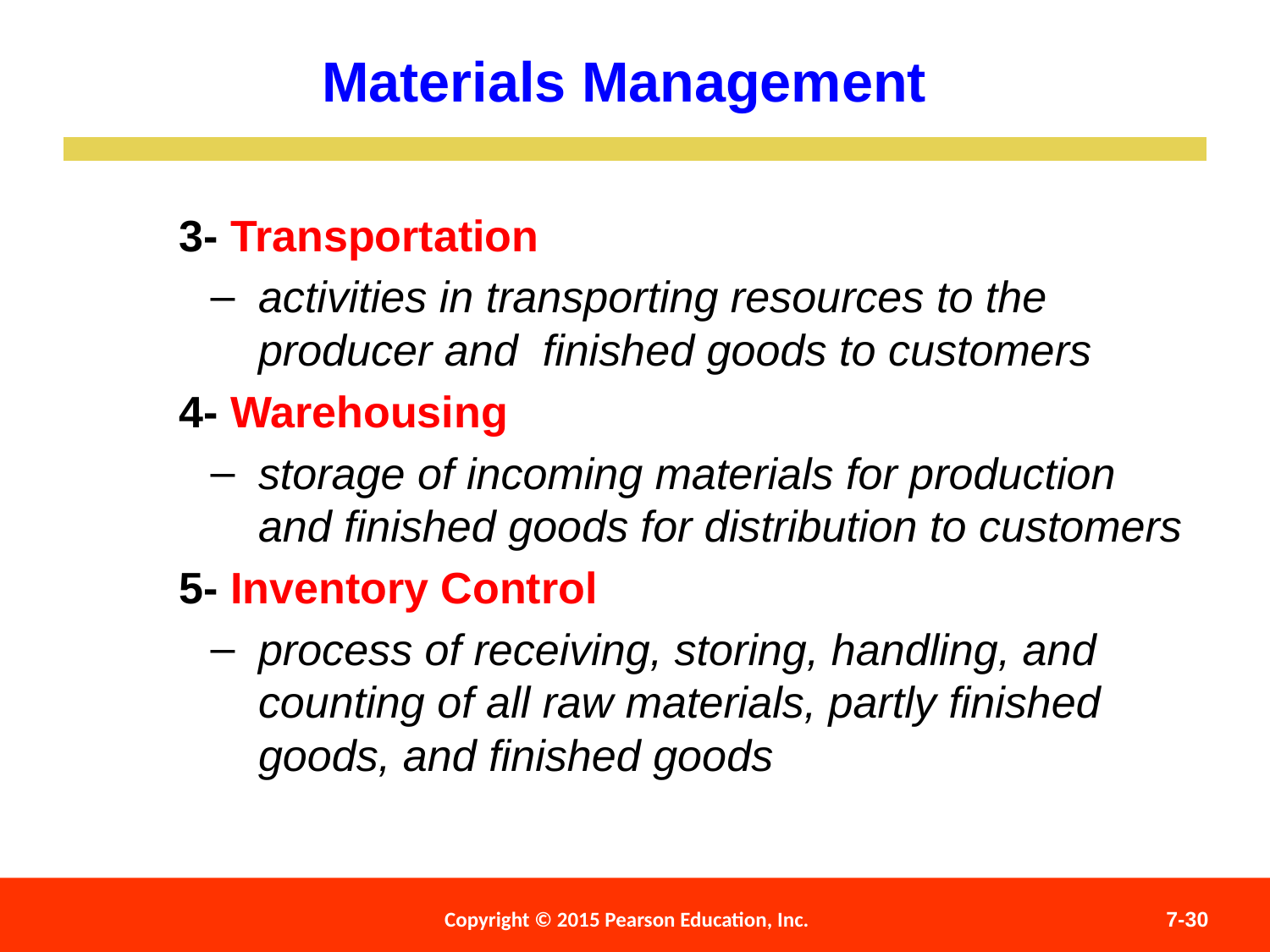

Materials Management
3- Transportation
activities in transporting resources to the producer and  finished goods to customers
4- Warehousing
storage of incoming materials for production and finished goods for distribution to customers
5- Inventory Control
process of receiving, storing, handling, and counting of all raw materials, partly finished goods, and finished goods